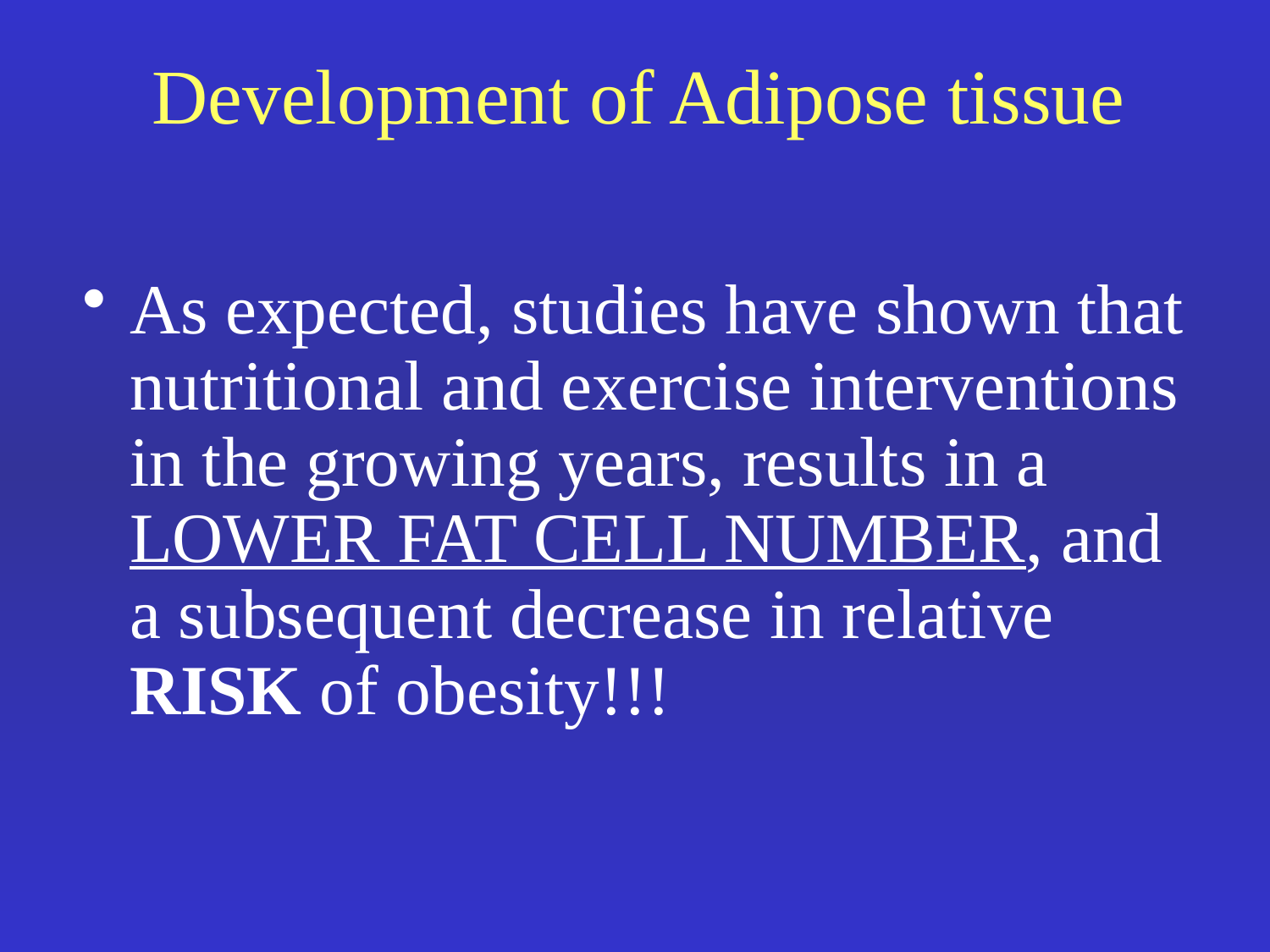

# Development of Adipose tissue
As expected, studies have shown that nutritional and exercise interventions in the growing years, results in a LOWER FAT CELL NUMBER, and a subsequent decrease in relative RISK of obesity!!!